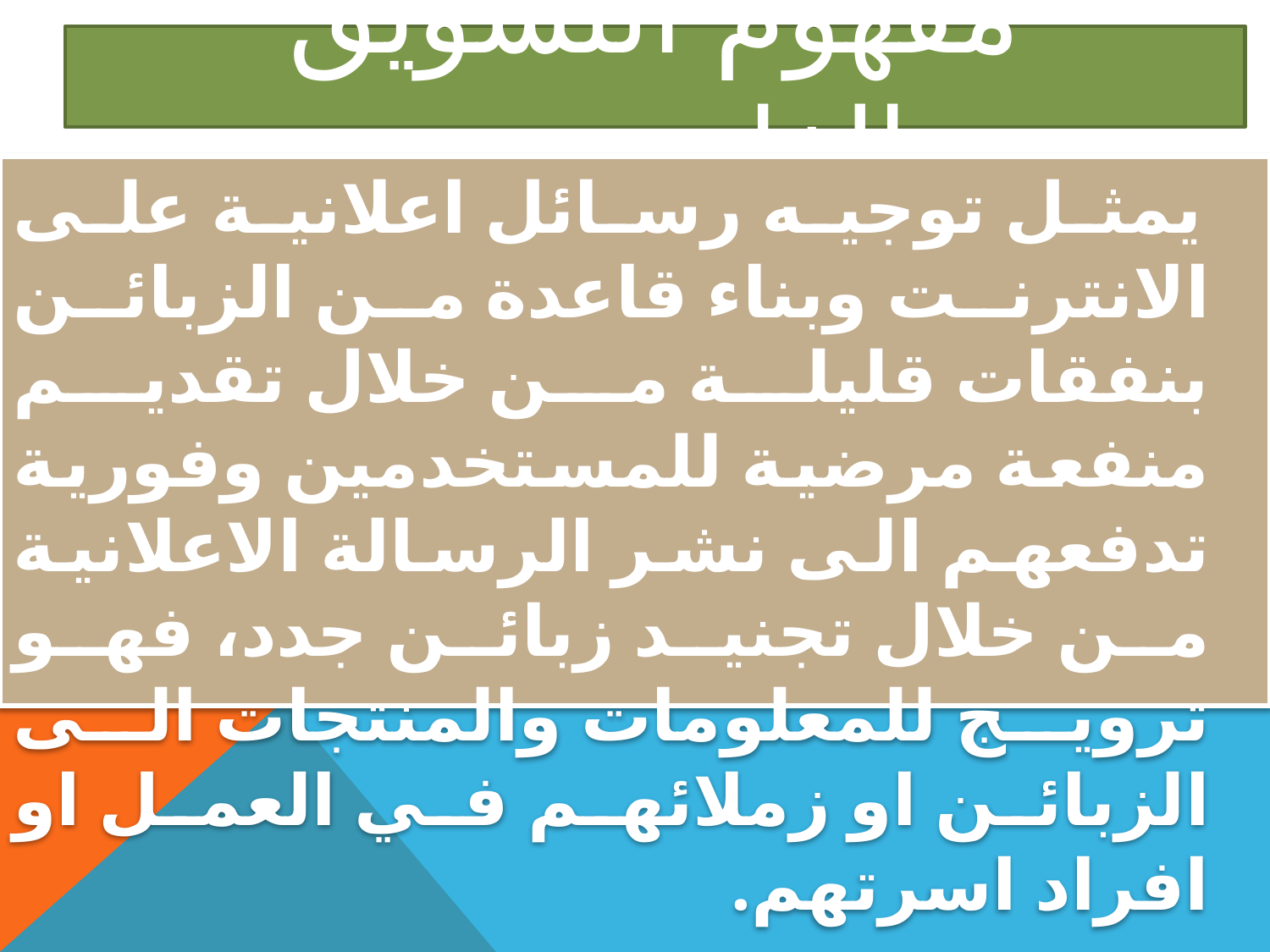

# مفهوم التسويق الفايروسي
   يمثل توجيه رسائل اعلانية على الانترنت وبناء قاعدة من الزبائن بنفقات قليلة من خلال تقديم منفعة مرضية للمستخدمين وفورية تدفعهم الى نشر الرسالة الاعلانية من خلال تجنيد زبائن جدد، فهو ترويج للمعلومات والمنتجات الى الزبائن او زملائهم في العمل او افراد اسرتهم.